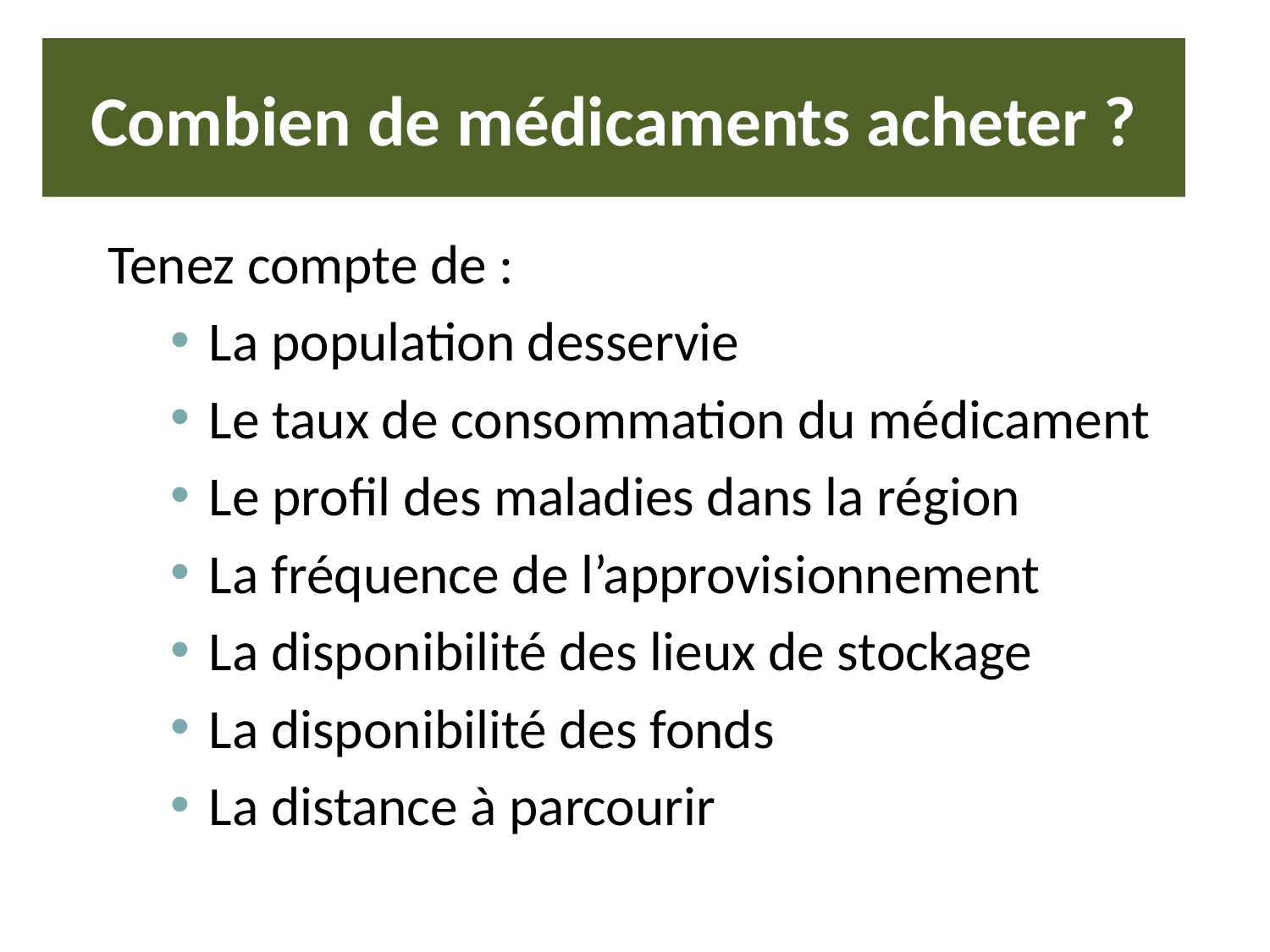

# Combien de médicaments acheter ?
Tenez compte de :
La population desservie
Le taux de consommation du médicament
Le profil des maladies dans la région
La fréquence de l’approvisionnement
La disponibilité des lieux de stockage
La disponibilité des fonds
La distance à parcourir